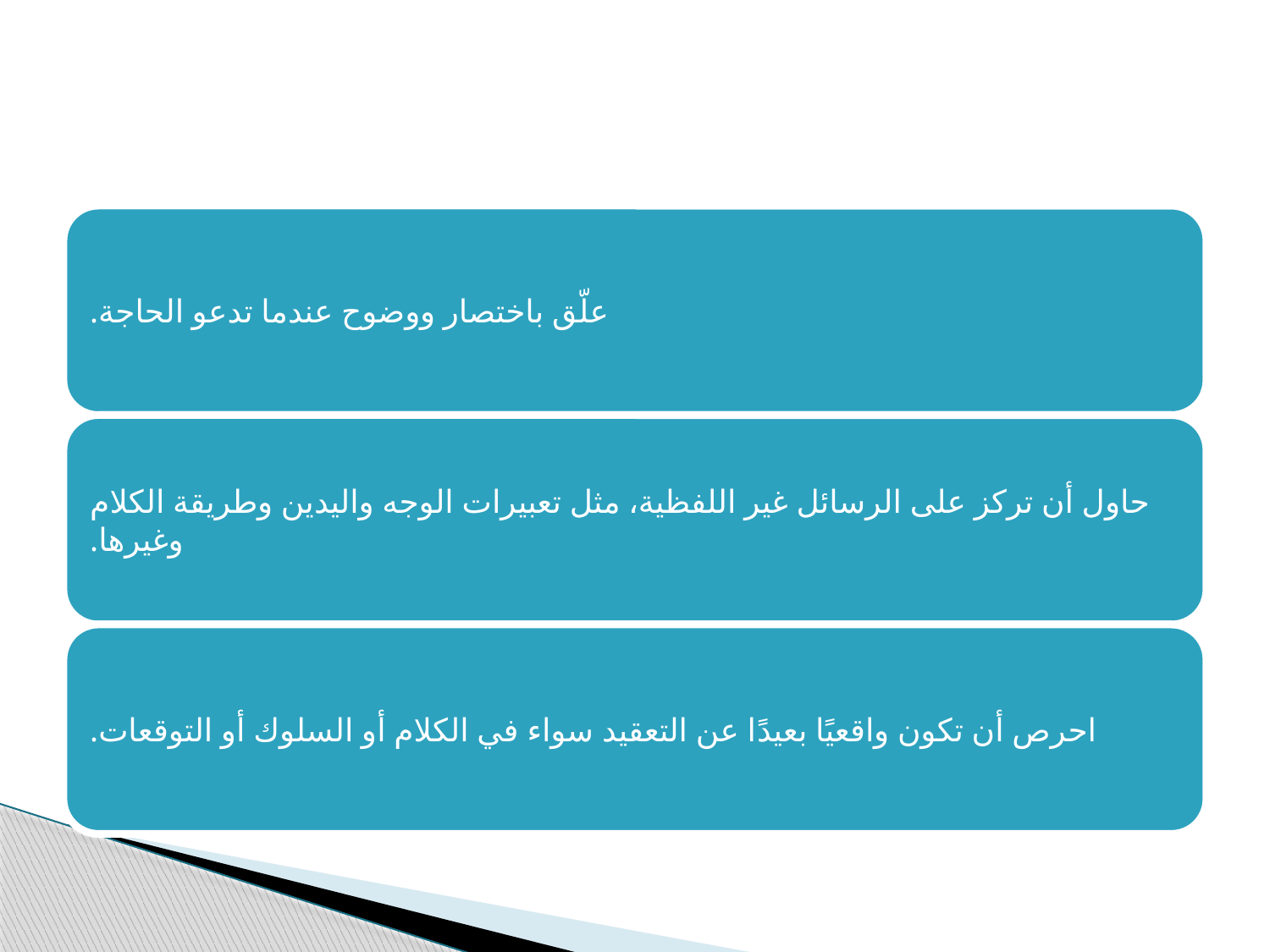

#
علّق باختصار ووضوح عندما تدعو الحاجة.